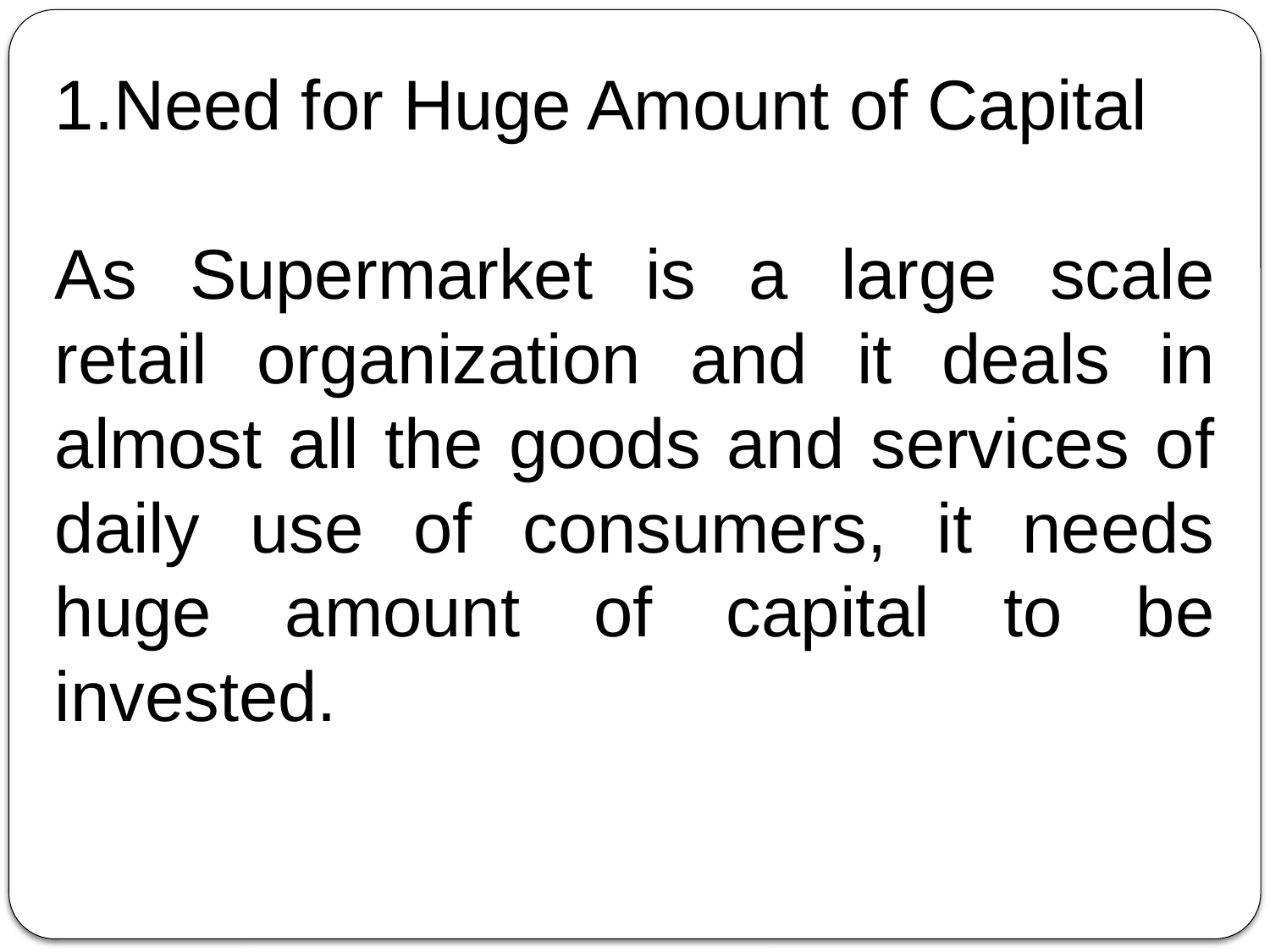

Need for Huge Amount of Capital

As Supermarket is a large scale retail organization and it deals in almost all the goods and services of daily use of consumers, it needs huge amount of capital to be invested.